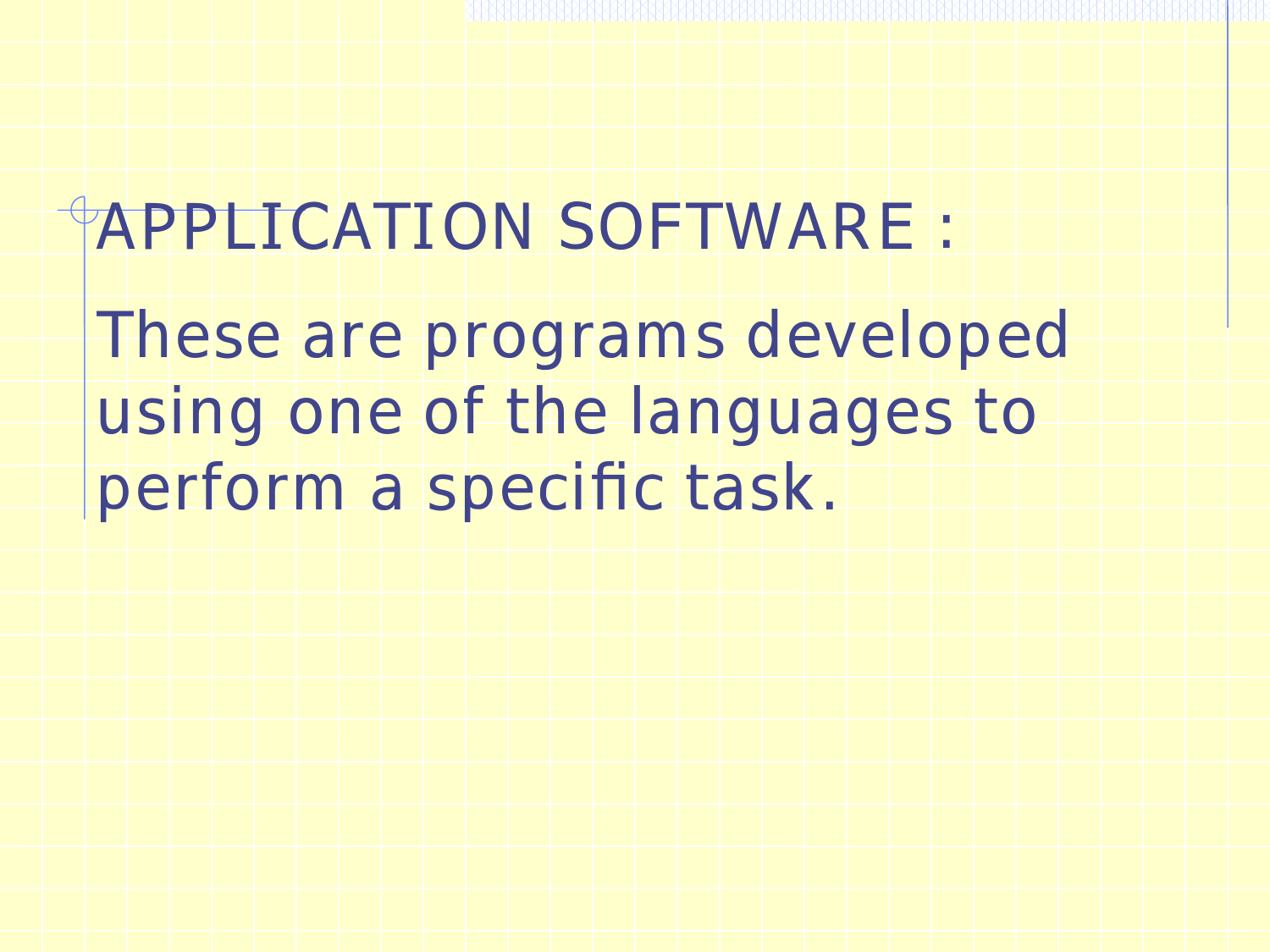

APPLICATION SOFTWARE :
These are programs developed using one of the languages to perform a specific task.